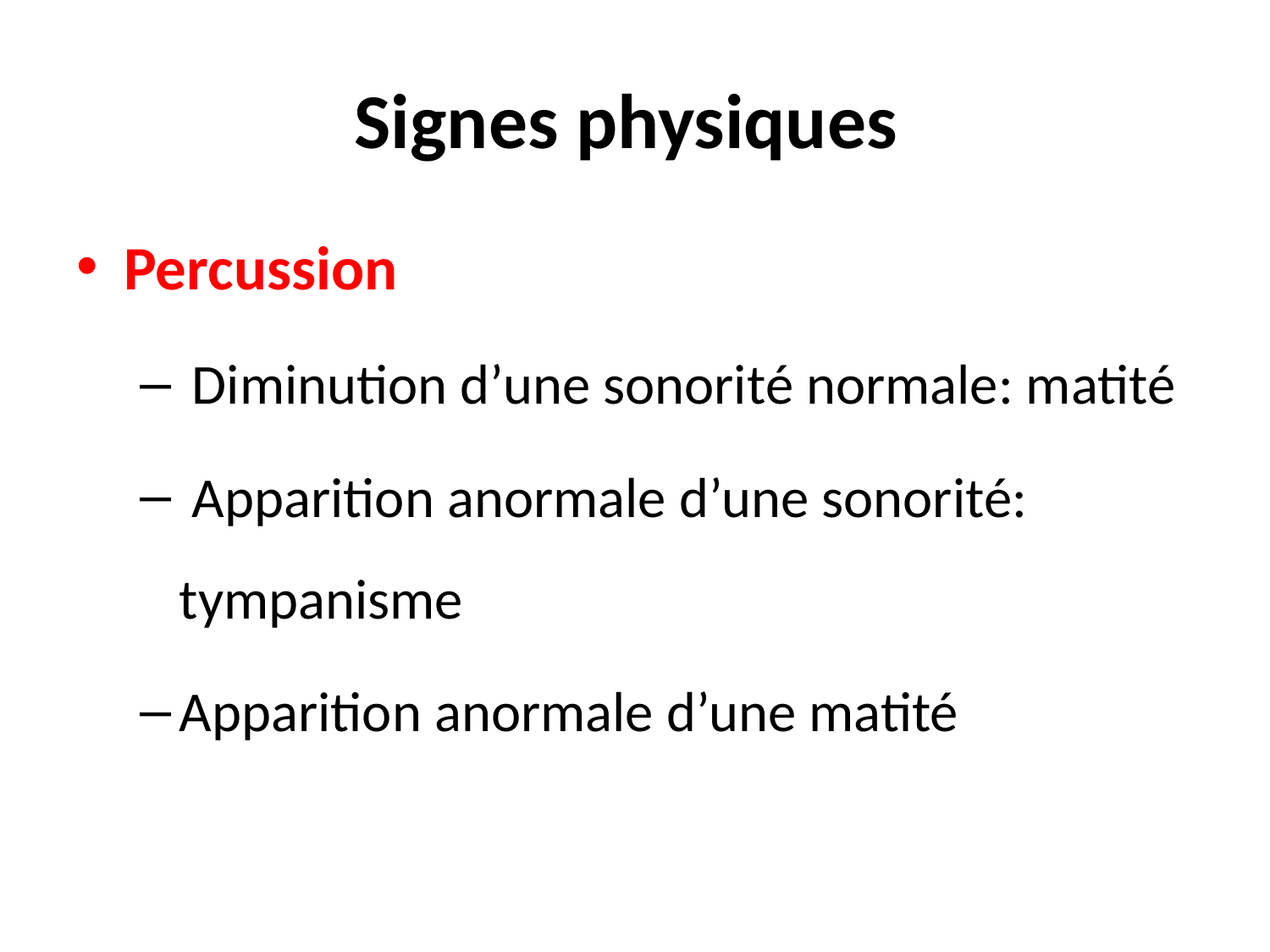

# Signes physiques
Percussion
 Diminution d’une sonorité normale: matité
 Apparition anormale d’une sonorité: tympanisme
Apparition anormale d’une matité